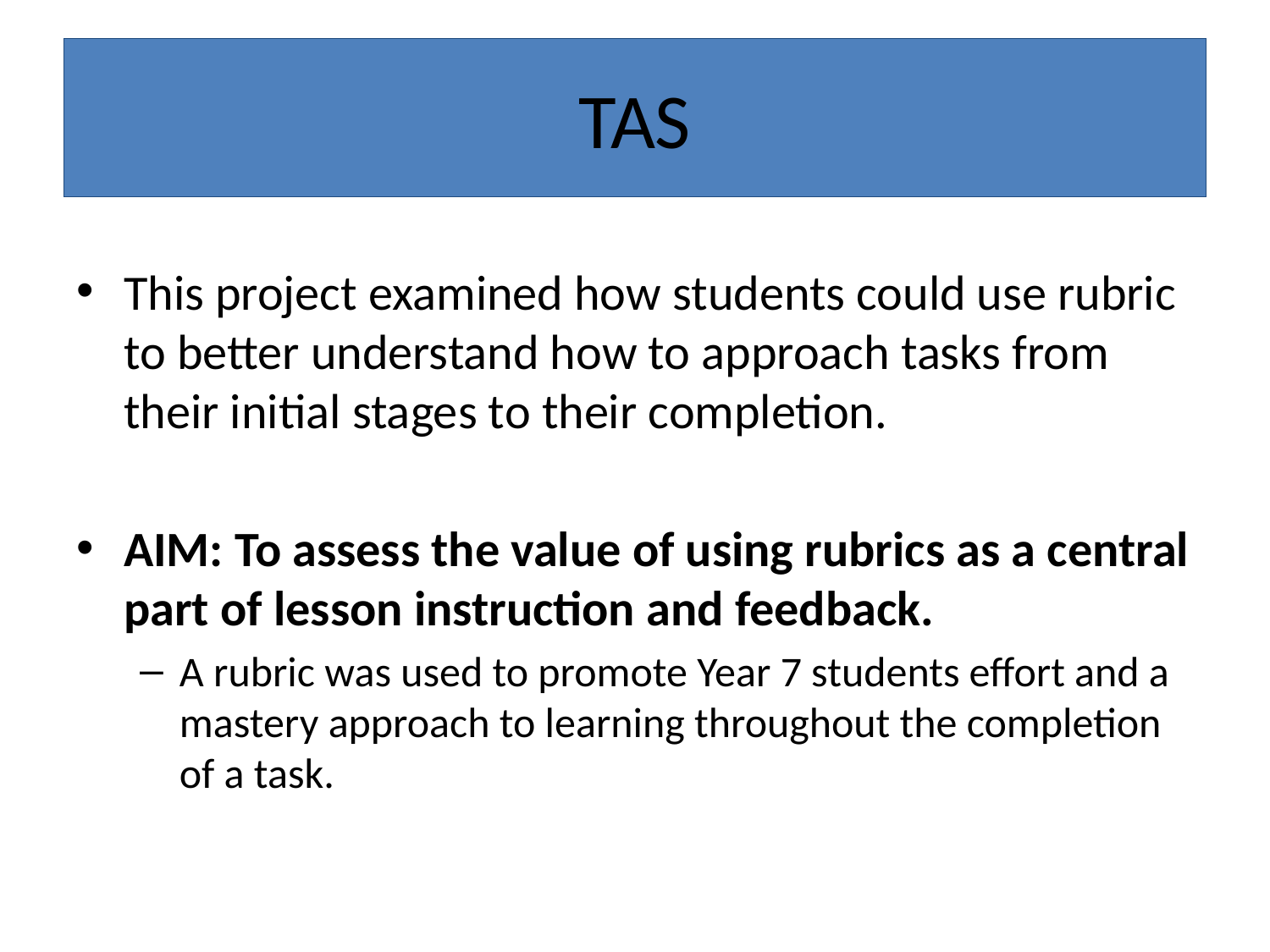

# TAS
This project examined how students could use rubric to better understand how to approach tasks from their initial stages to their completion.

AIM: To assess the value of using rubrics as a central part of lesson instruction and feedback.
A rubric was used to promote Year 7 students effort and a mastery approach to learning throughout the completion of a task.